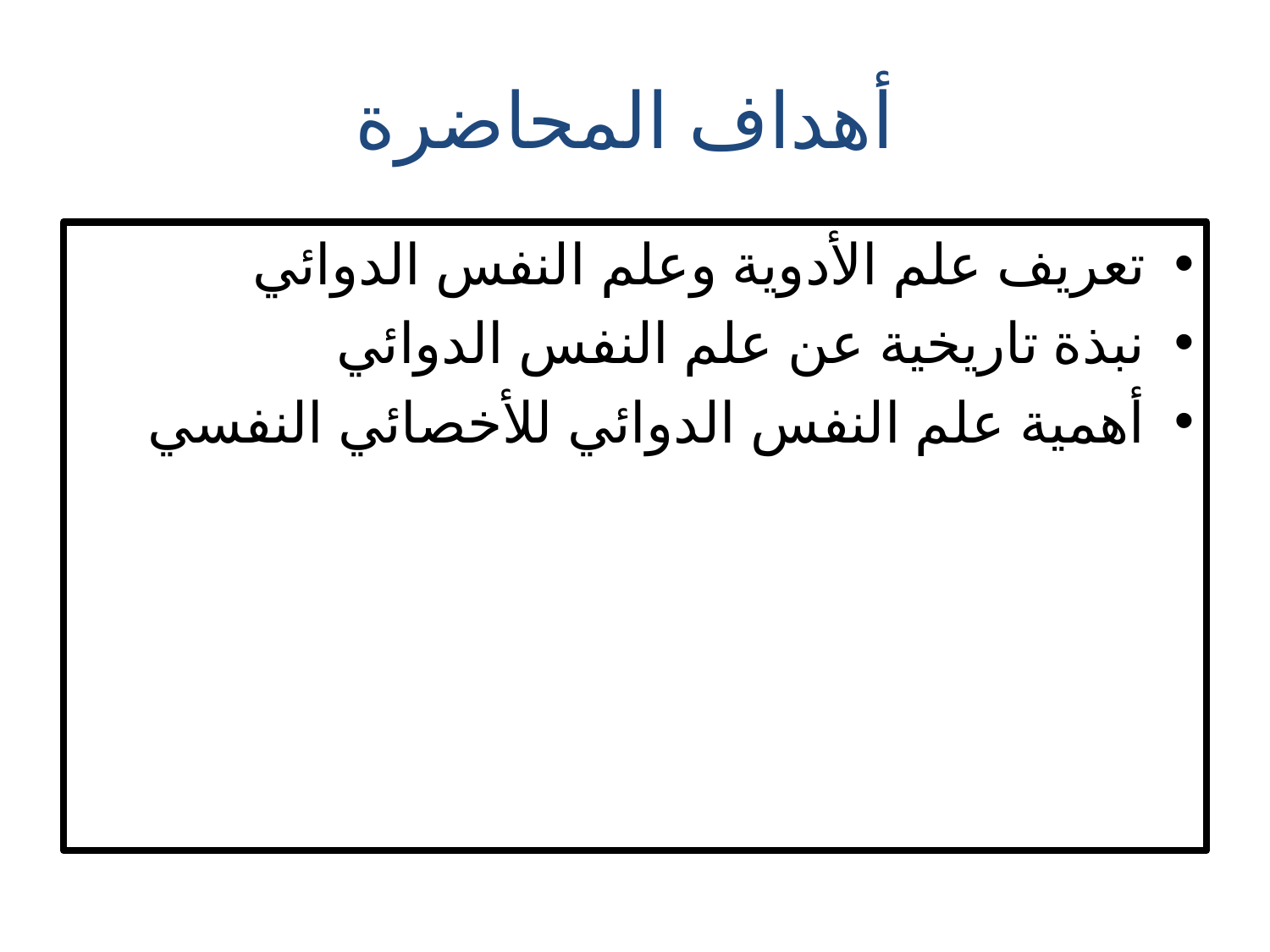

# أهداف المحاضرة
تعريف علم الأدوية وعلم النفس الدوائي
نبذة تاريخية عن علم النفس الدوائي
أهمية علم النفس الدوائي للأخصائي النفسي